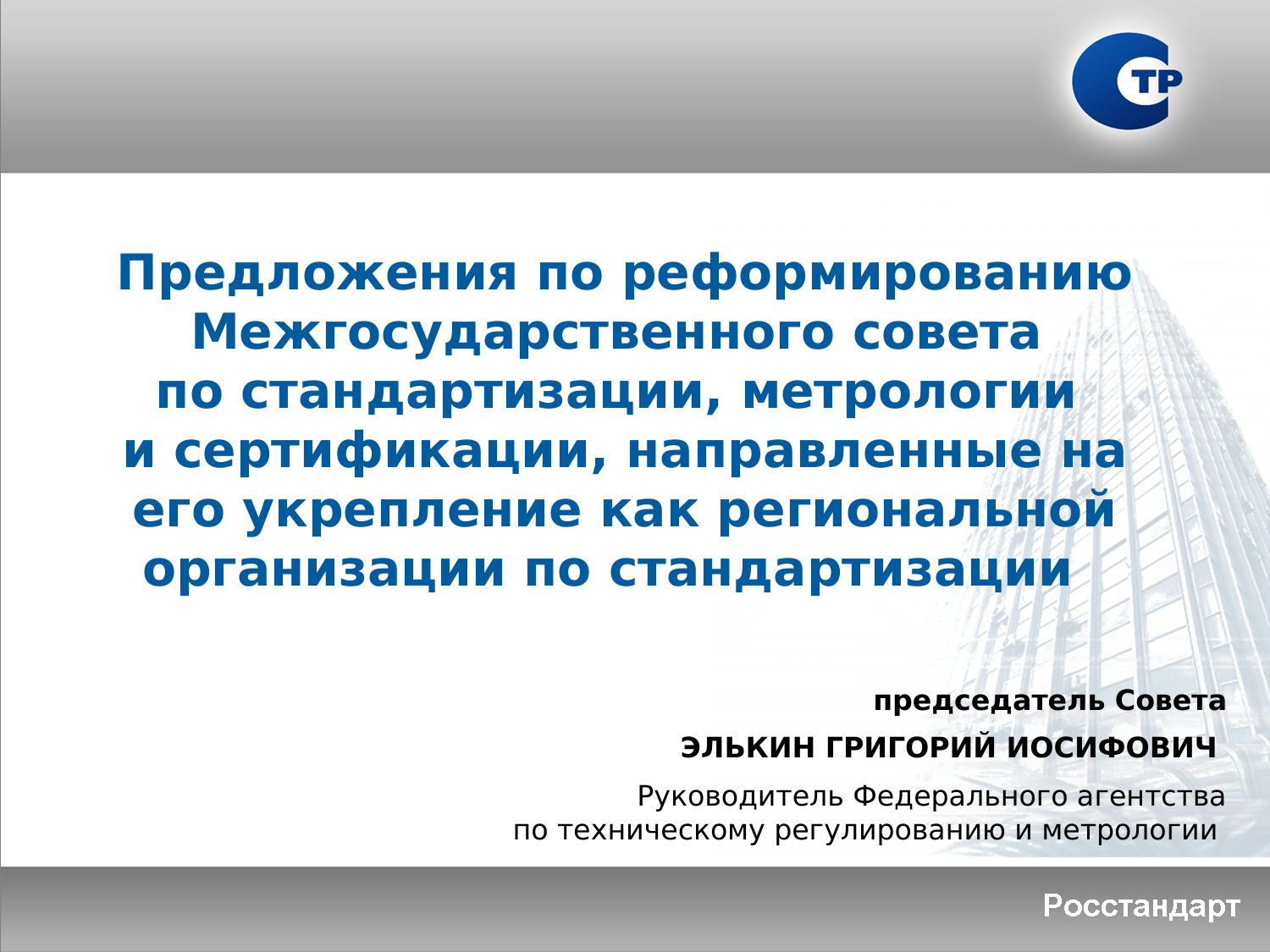

Предложения по реформированию Межгосударственного совета
по стандартизации, метрологии
и сертификации, направленные на его укрепление как региональной организации по стандартизации
председатель Совета
ЭЛЬКИН ГРИГОРИЙ ИОСИФОВИЧ
Руководитель Федерального агентства
по техническому регулированию и метрологии